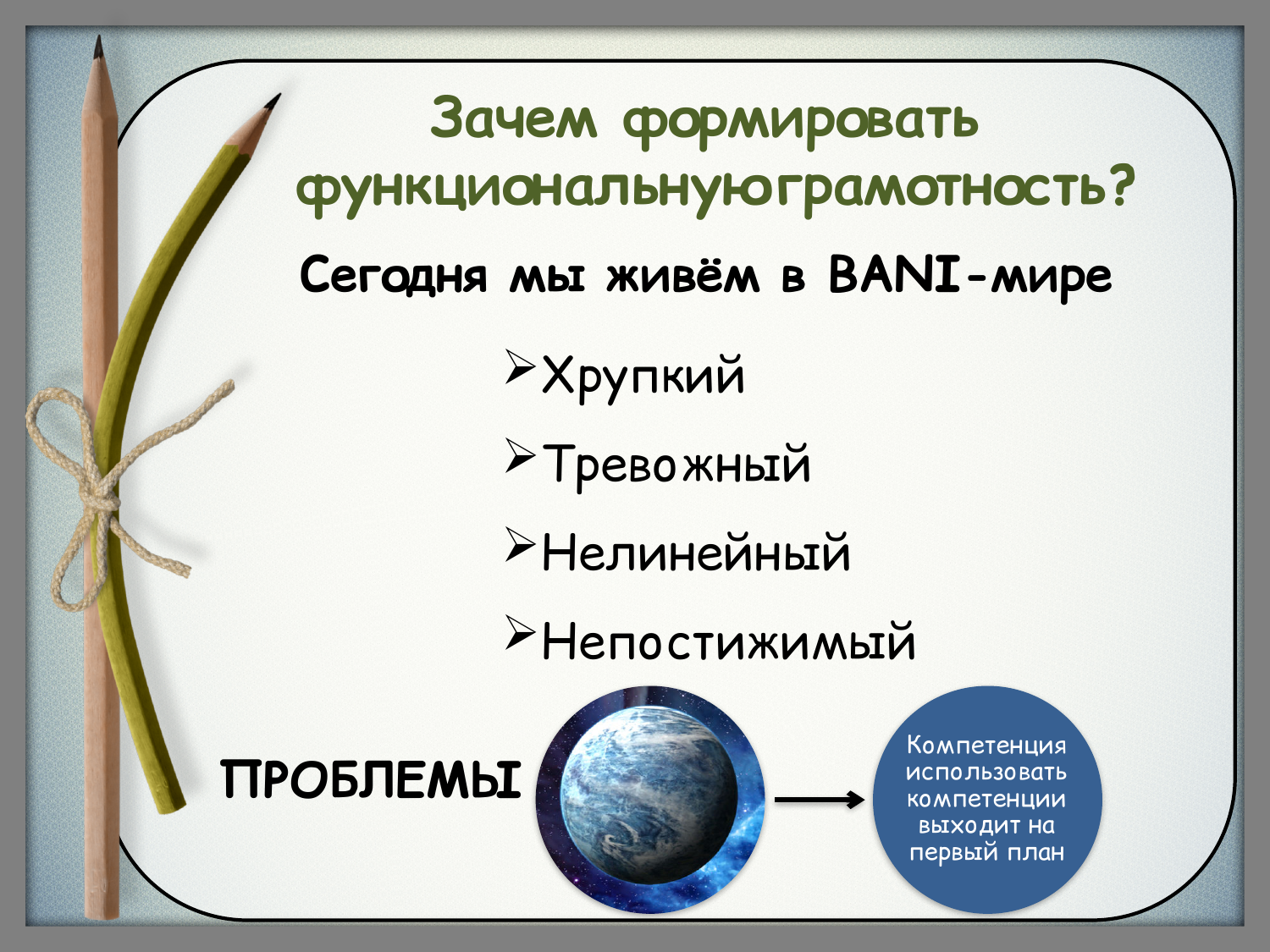

Зачем формировать
функциональную грамотность?
Сегодня мы живём в BANI-мире
Хрупкий
Тревожный
Нелинейный
Непостижимый

Компетенция использовать компетенции выходит на первый план
ПРОБЛЕМЫ